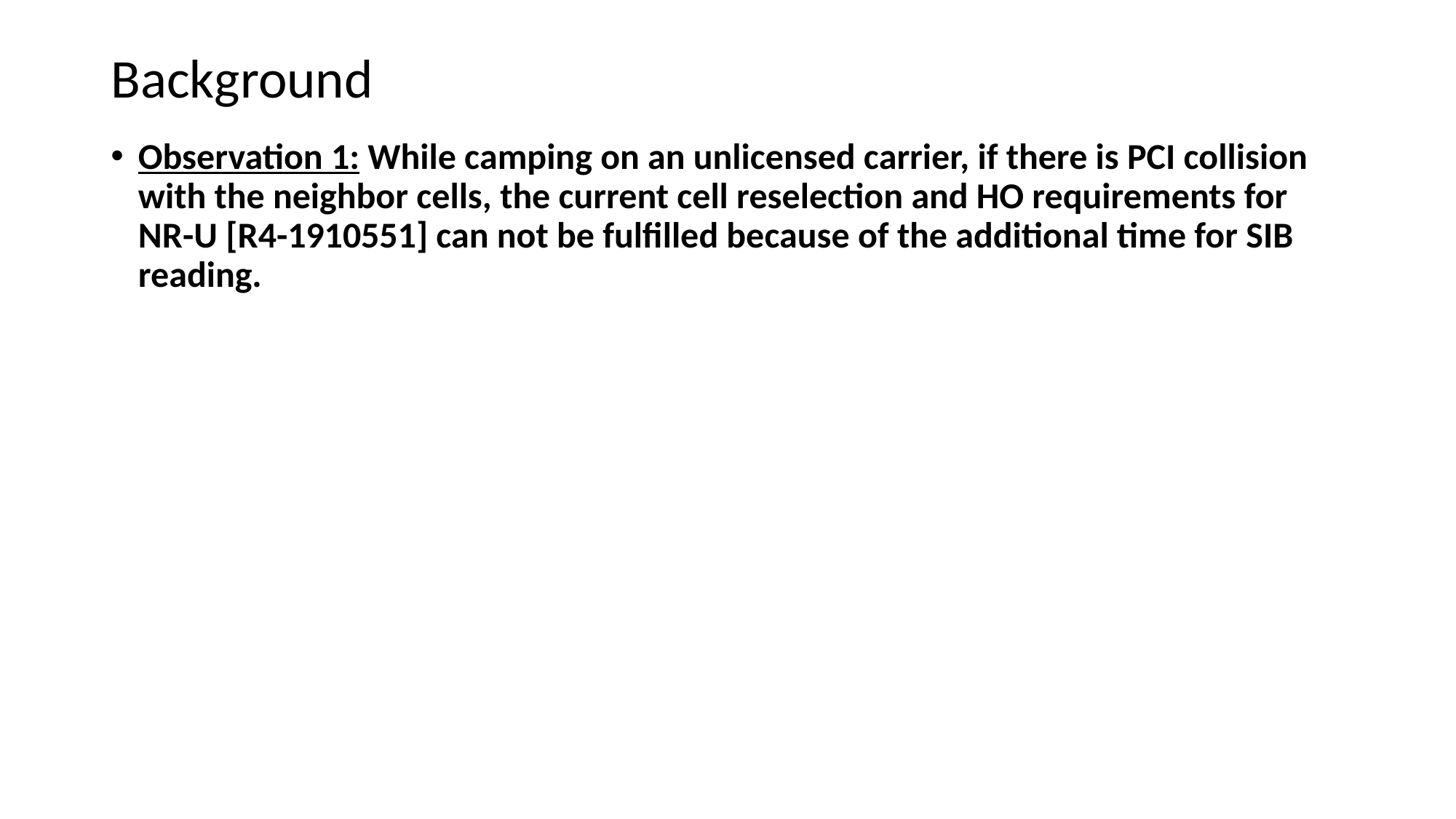

# Background
Observation 1: While camping on an unlicensed carrier, if there is PCI collision with the neighbor cells, the current cell reselection and HO requirements for NR-U [R4-1910551] can not be fulfilled because of the additional time for SIB reading.